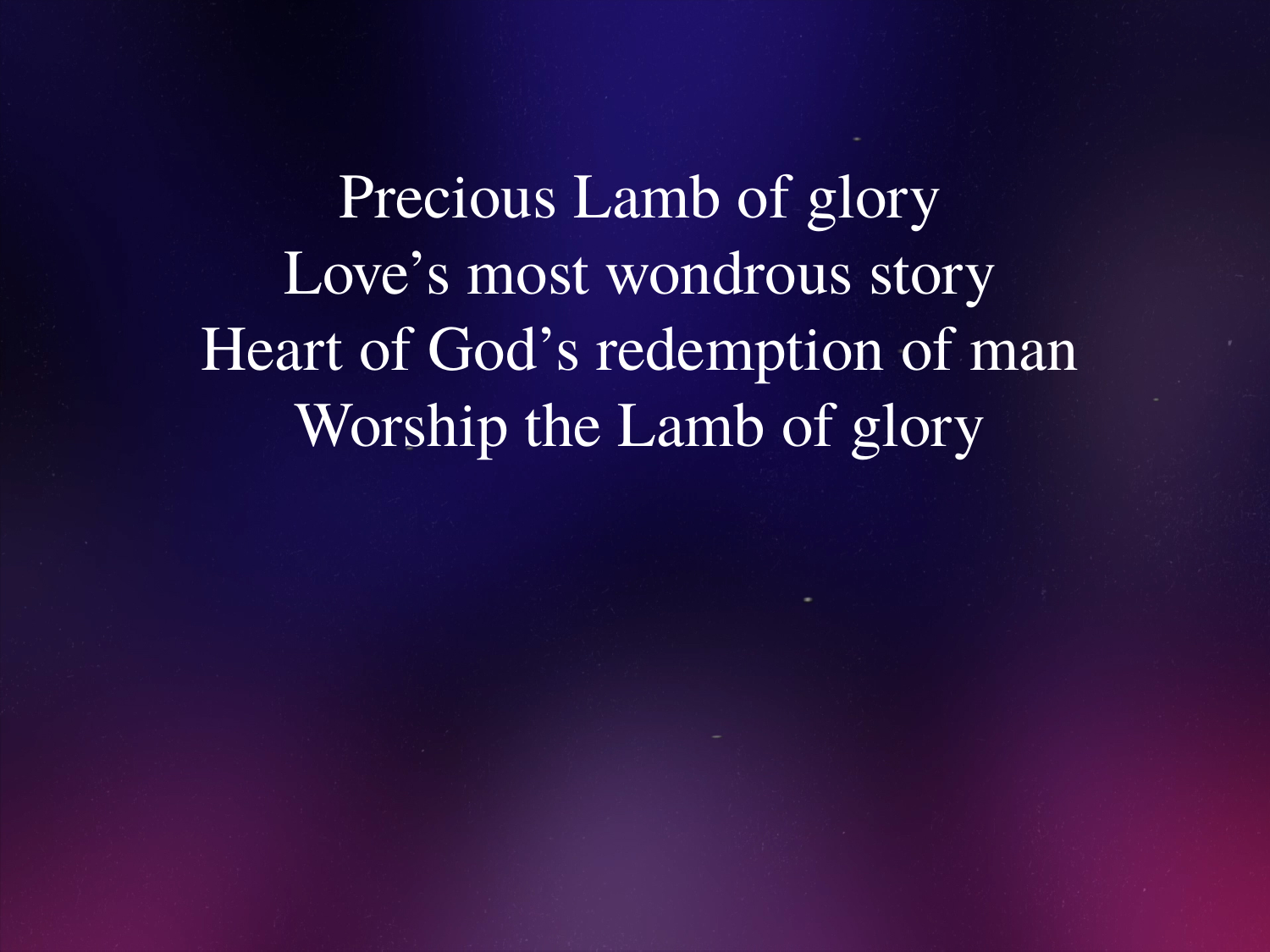

# Precious Lamb of glory Love’s most wondrous story Heart of God’s redemption of man Worship the Lamb of glory